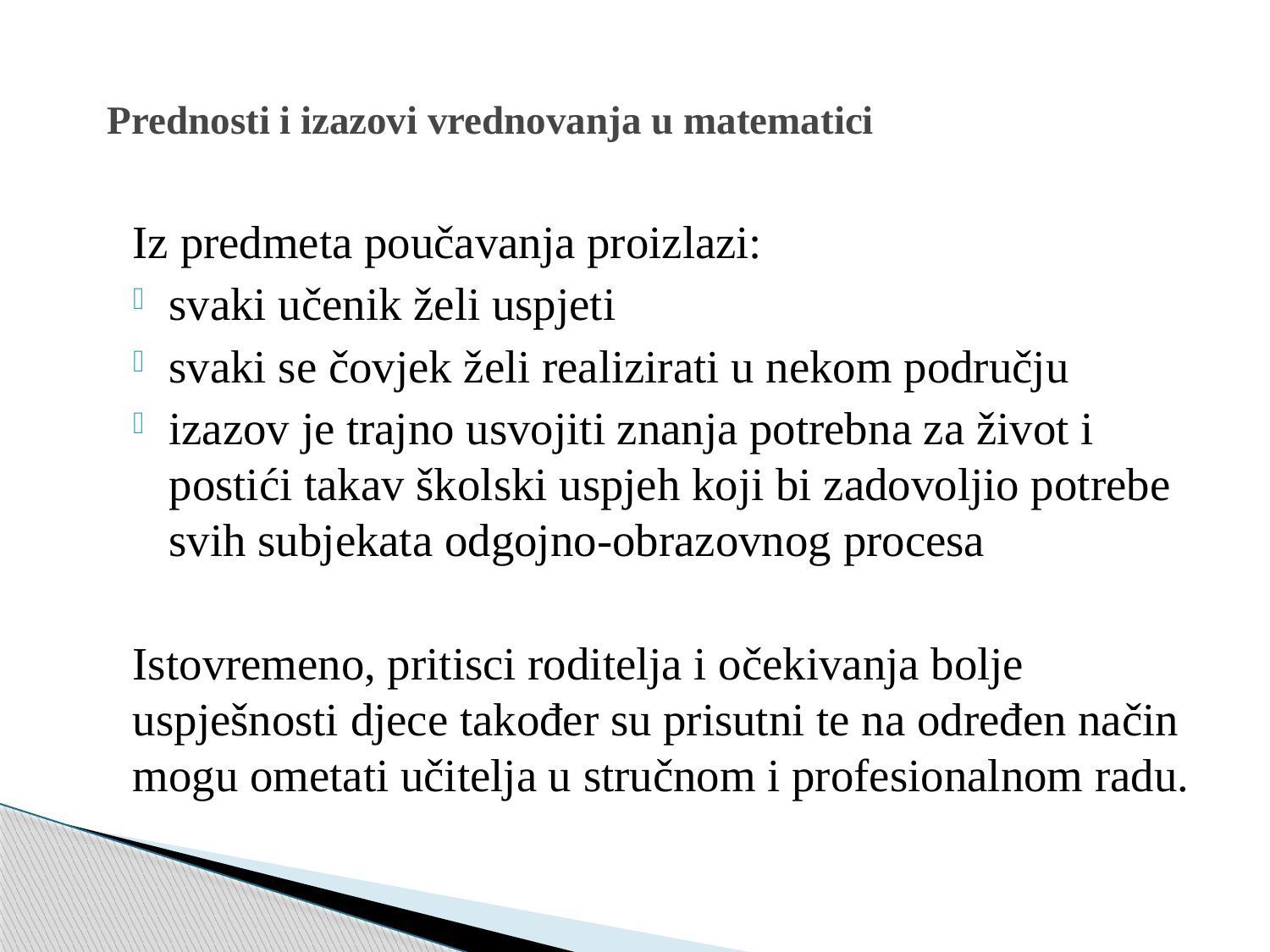

# Prednosti i izazovi vrednovanja u matematici
Iz predmeta poučavanja proizlazi:
svaki učenik želi uspjeti
svaki se čovjek želi realizirati u nekom području
izazov je trajno usvojiti znanja potrebna za život i postići takav školski uspjeh koji bi zadovoljio potrebe svih subjekata odgojno-obrazovnog procesa

Istovremeno, pritisci roditelja i očekivanja bolje uspješnosti djece također su prisutni te na određen način mogu ometati učitelja u stručnom i profesionalnom radu.